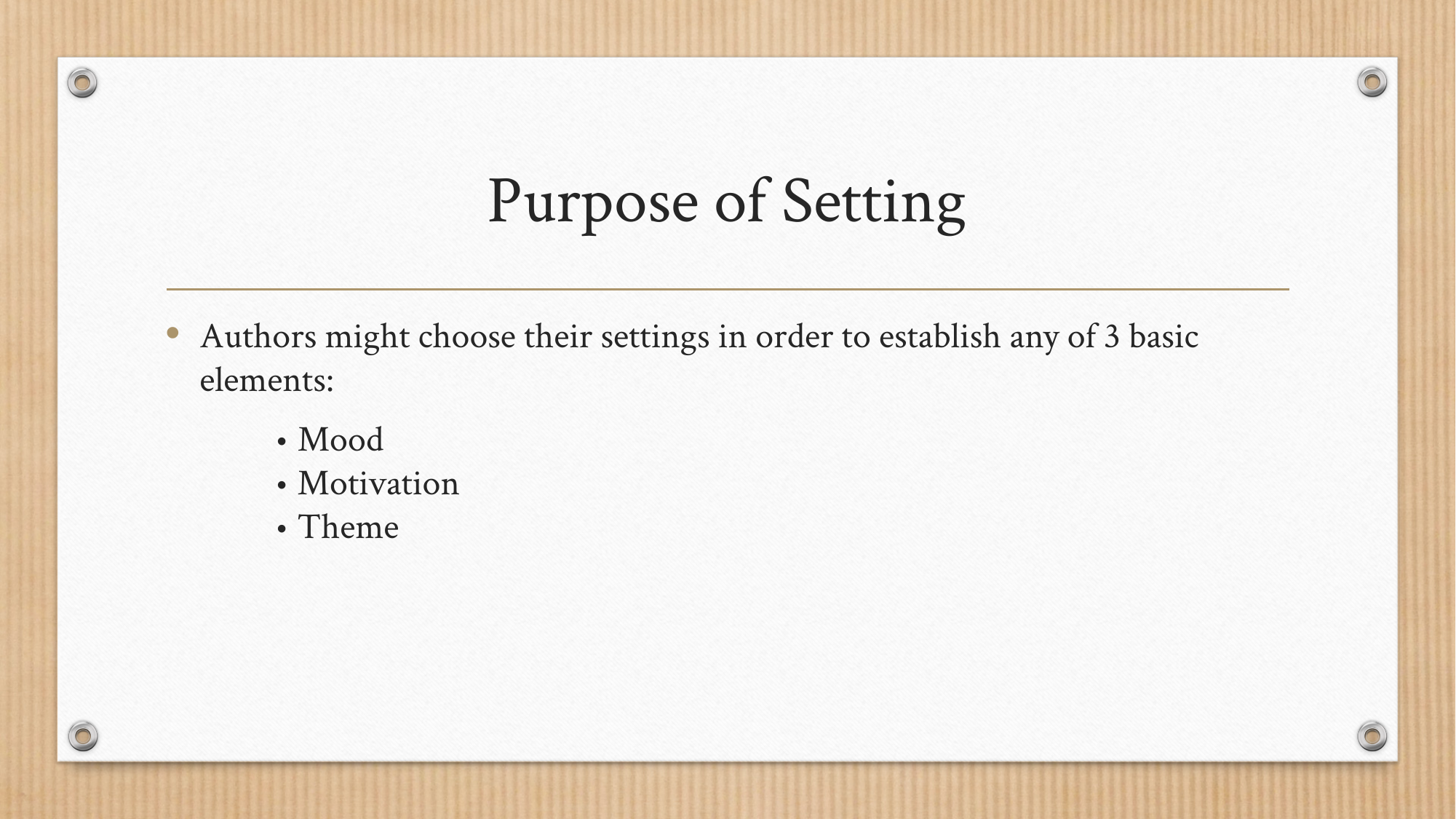

# Purpose of Setting
Authors might choose their settings in order to establish any of 3 basic elements:
	• Mood
	• Motivation
	• Theme